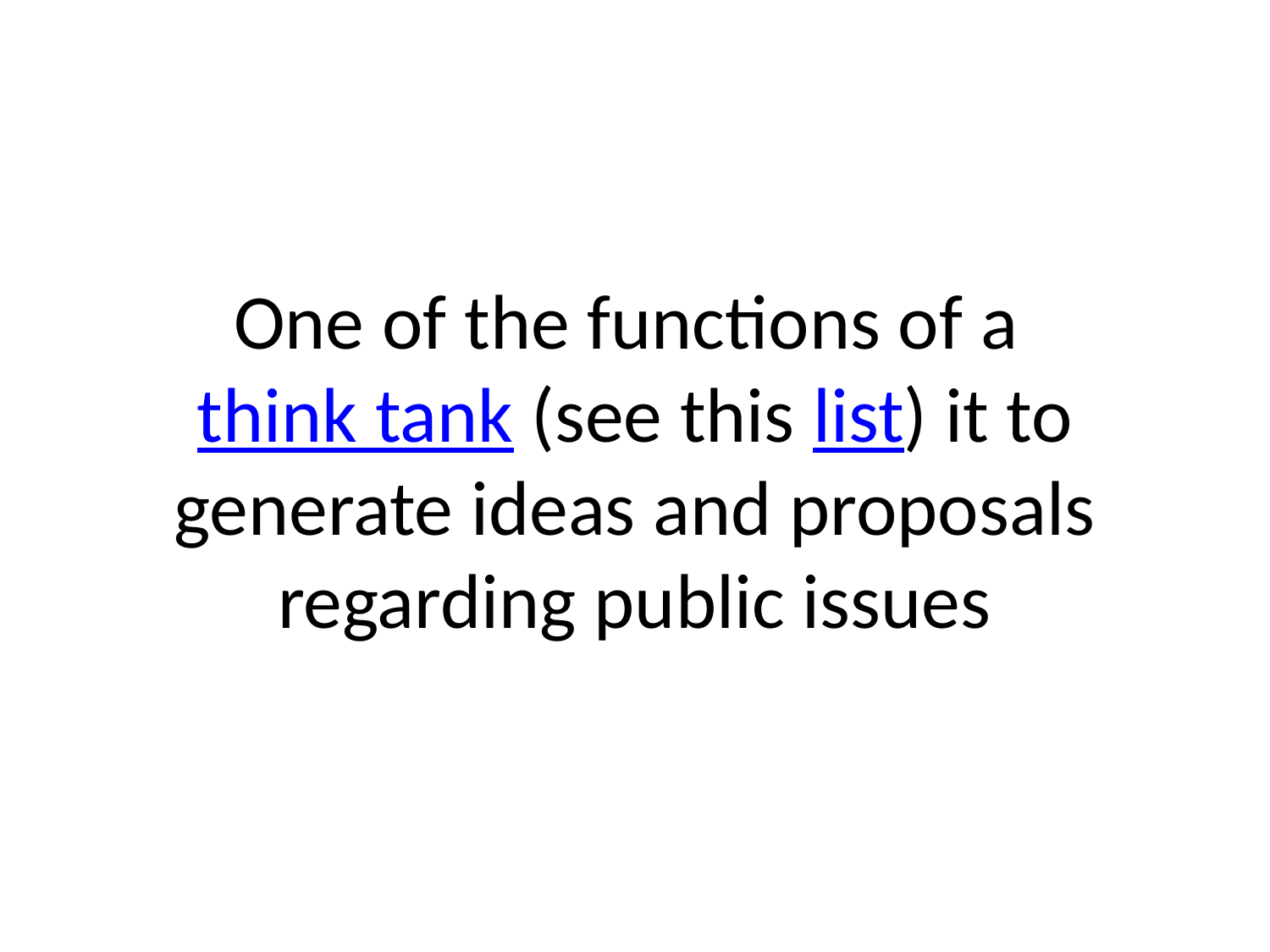

# One of the functions of a think tank (see this list) it to generate ideas and proposals regarding public issues